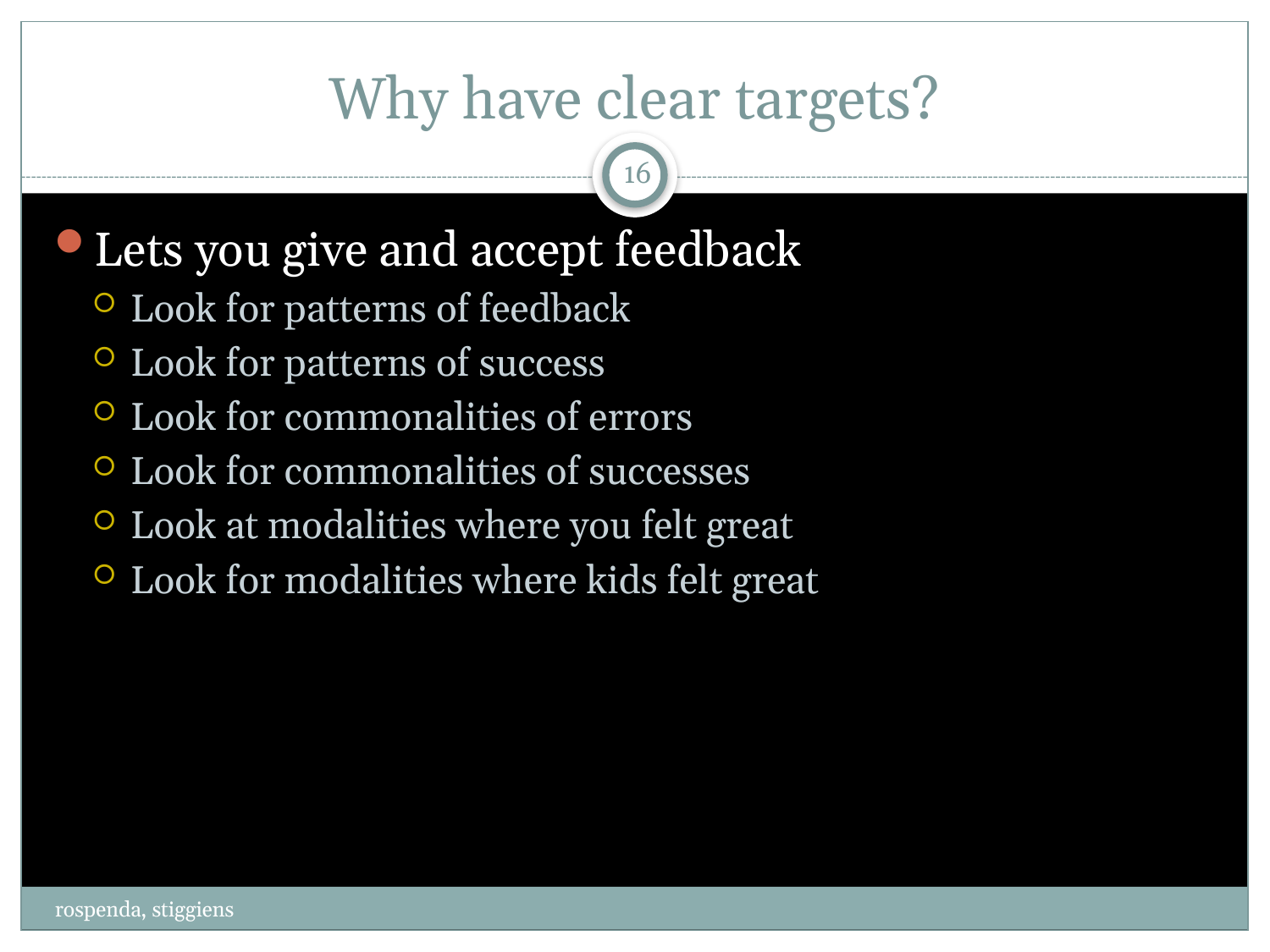

# Why have clear targets?
16
Lets you give and accept feedback
Look for patterns of feedback
Look for patterns of success
Look for commonalities of errors
Look for commonalities of successes
Look at modalities where you felt great
Look for modalities where kids felt great

rospenda, stiggiens